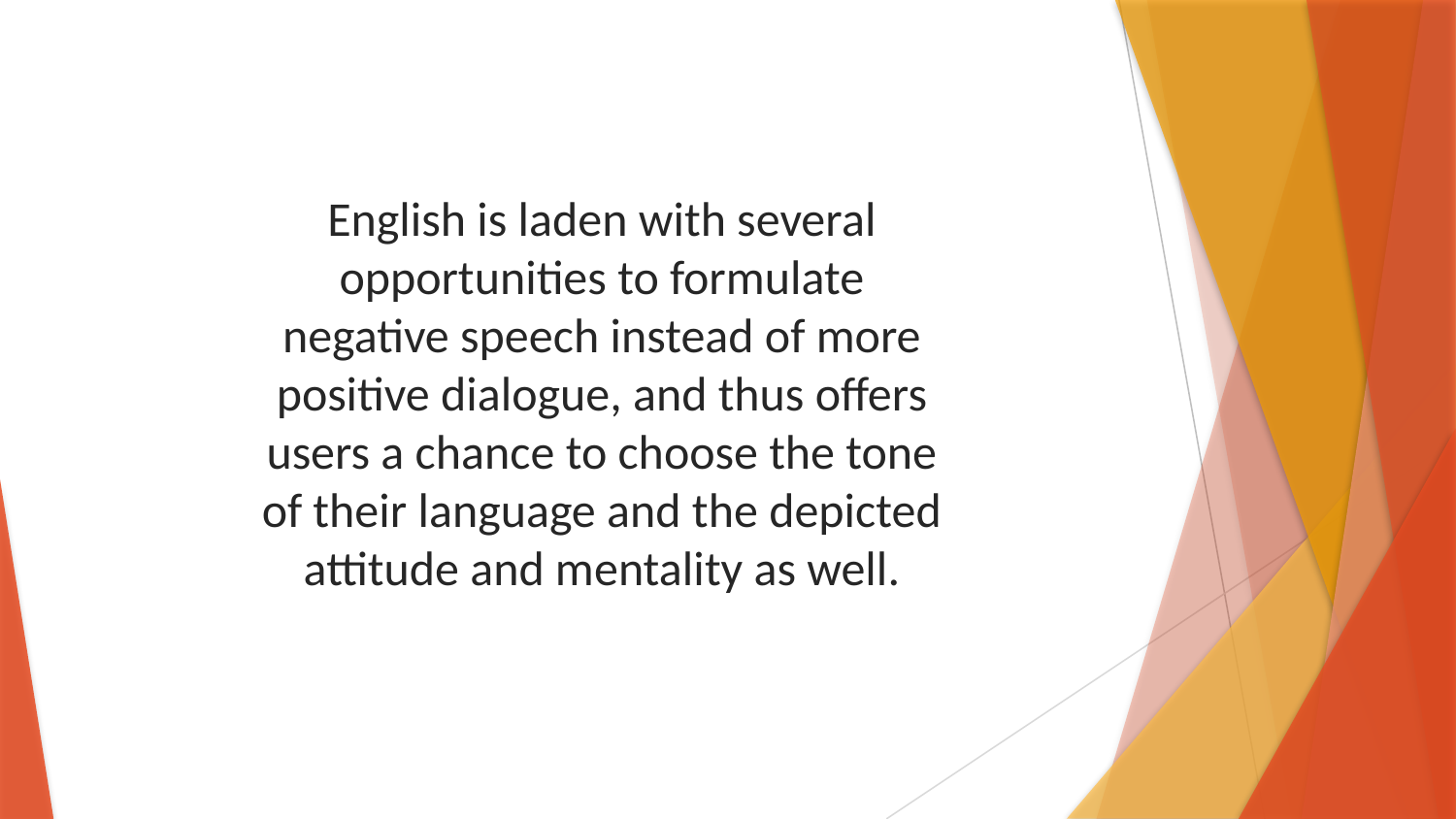

English is laden with several opportunities to formulate negative speech instead of more positive dialogue, and thus offers users a chance to choose the tone of their language and the depicted attitude and mentality as well.